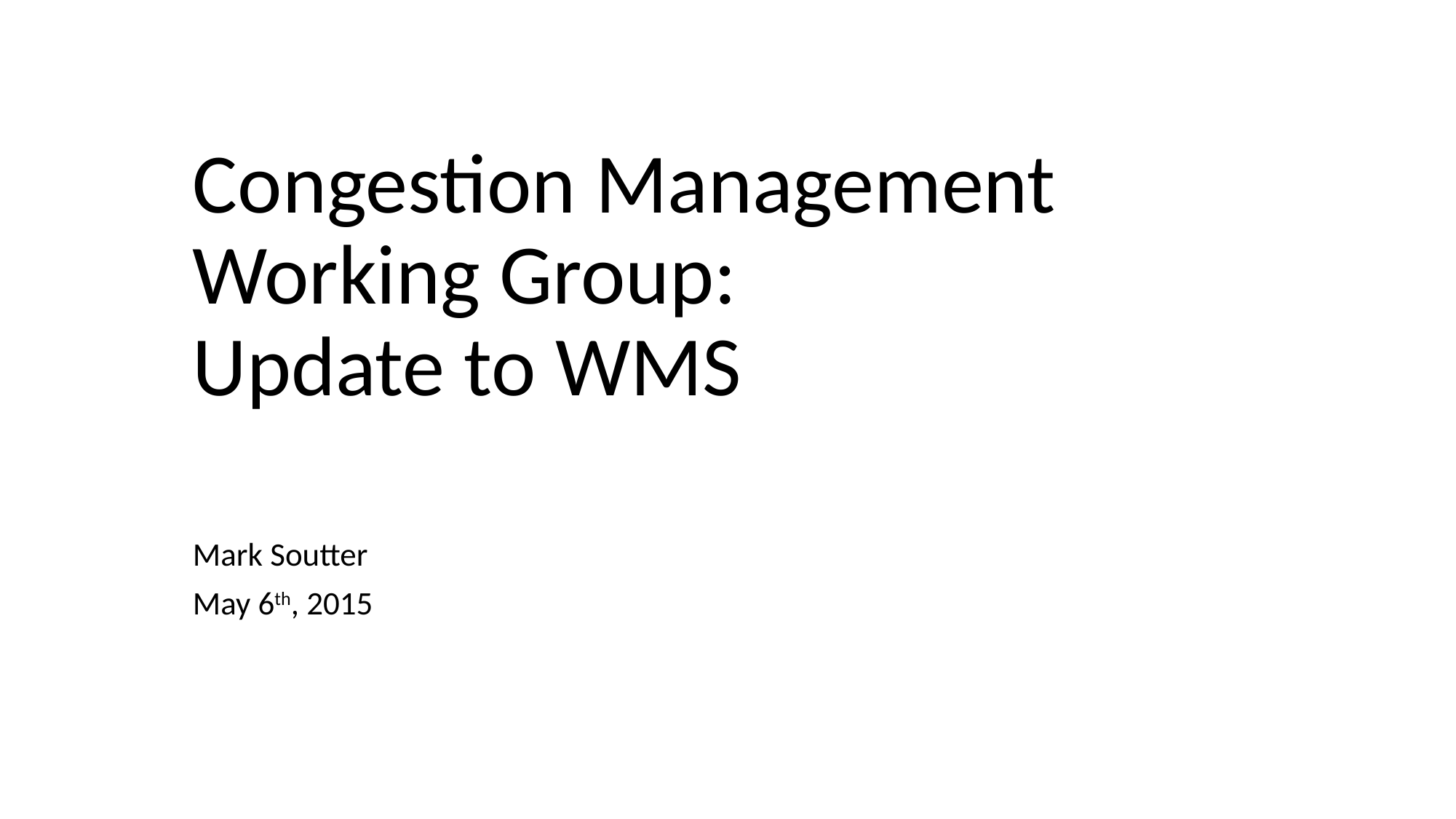

# Congestion Management Working Group: Update to WMS

Mark Soutter
May 6th, 2015